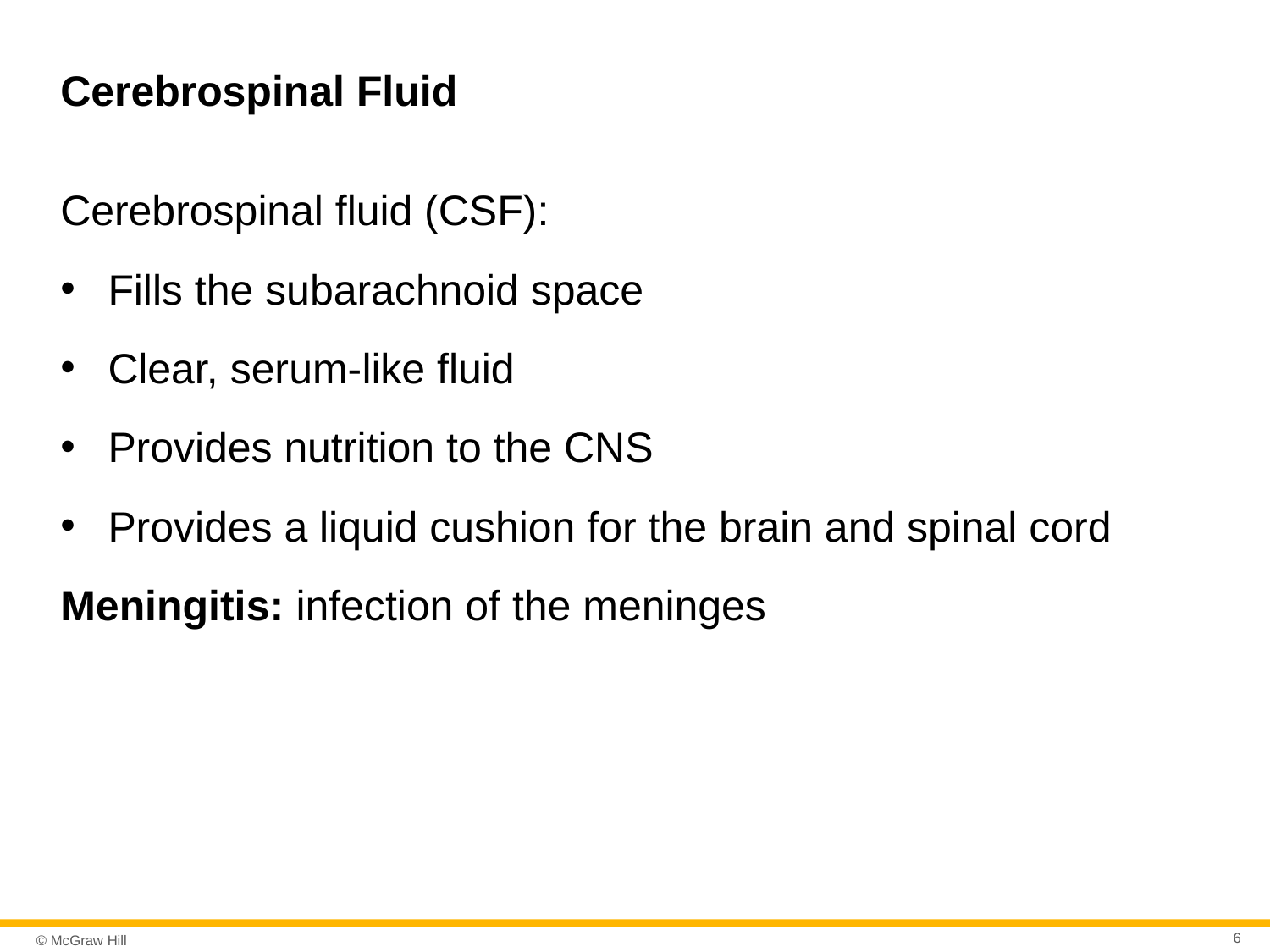

# Cerebrospinal Fluid
Cerebrospinal fluid (CSF):
Fills the subarachnoid space
Clear, serum-like fluid
Provides nutrition to the CNS
Provides a liquid cushion for the brain and spinal cord
Meningitis: infection of the meninges